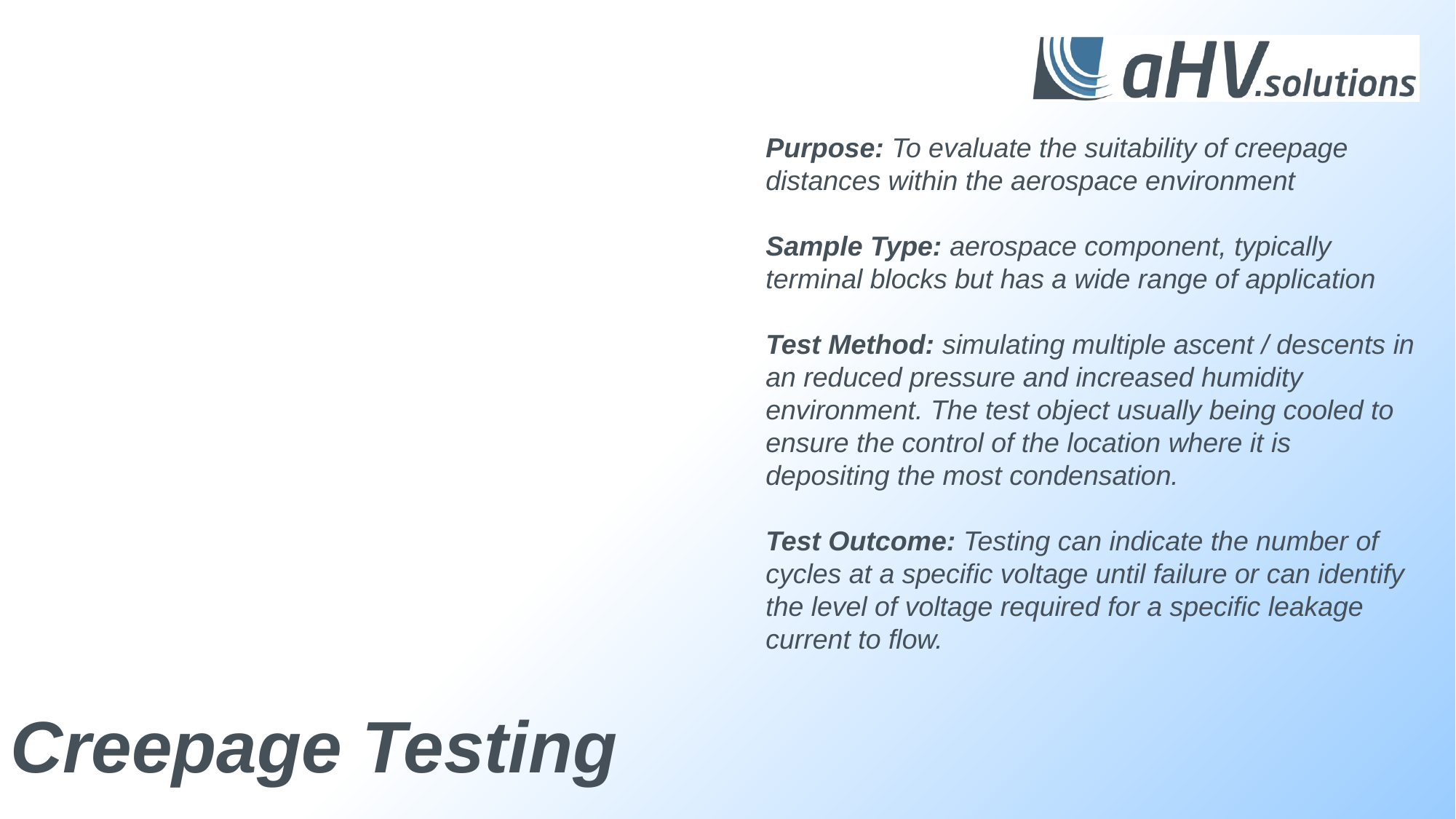

Purpose: To evaluate the suitability of creepage distances within the aerospace environment

Sample Type: aerospace component, typically terminal blocks but has a wide range of application

Test Method: simulating multiple ascent / descents in an reduced pressure and increased humidity environment. The test object usually being cooled to ensure the control of the location where it is depositing the most condensation.

Test Outcome: Testing can indicate the number of cycles at a specific voltage until failure or can identify the level of voltage required for a specific leakage current to flow.
Creepage Testing